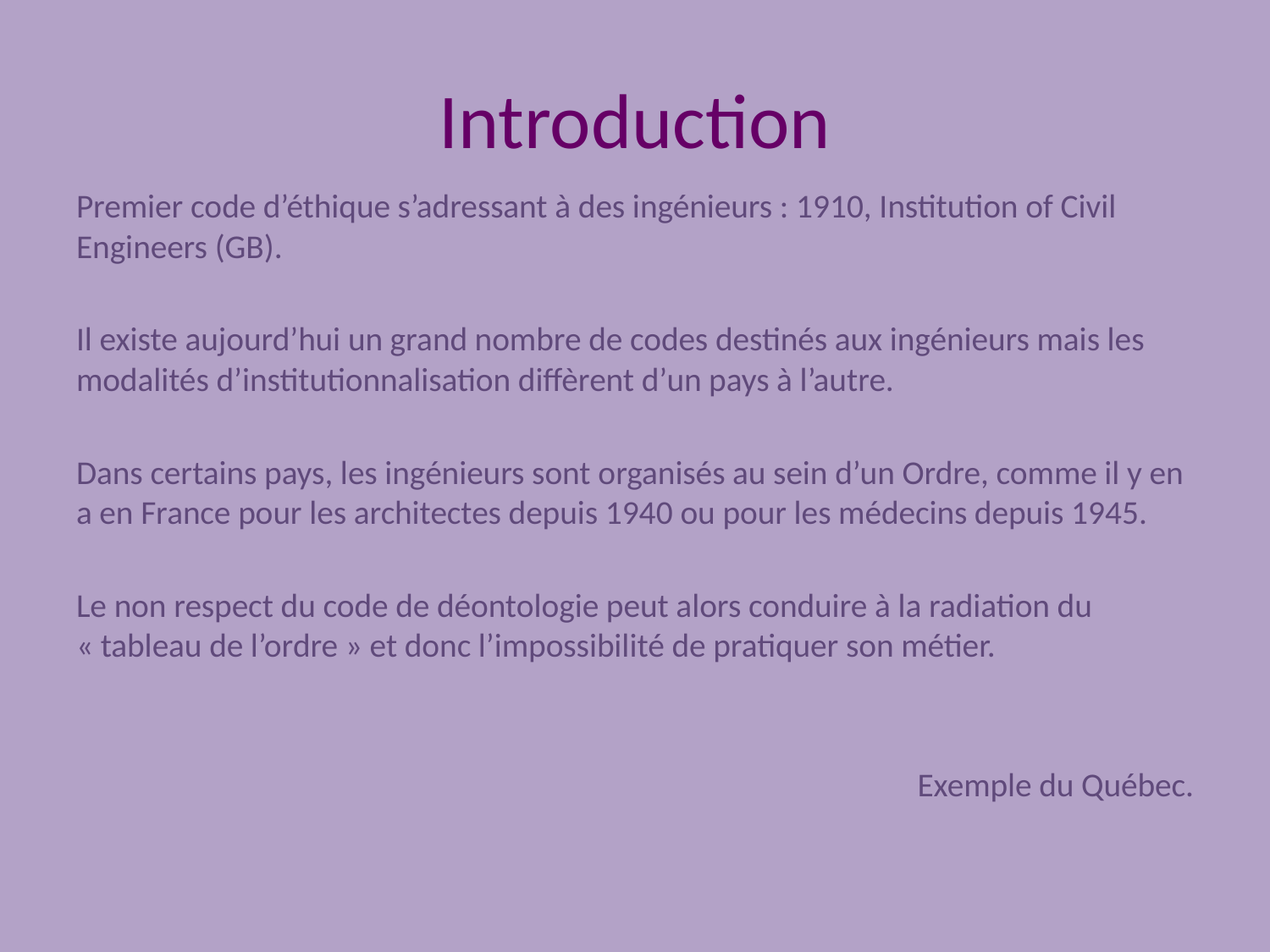

# Introduction
Premier code d’éthique s’adressant à des ingénieurs : 1910, Institution of Civil Engineers (GB).

Il existe aujourd’hui un grand nombre de codes destinés aux ingénieurs mais les modalités d’institutionnalisation diffèrent d’un pays à l’autre.

Dans certains pays, les ingénieurs sont organisés au sein d’un Ordre, comme il y en a en France pour les architectes depuis 1940 ou pour les médecins depuis 1945.

Le non respect du code de déontologie peut alors conduire à la radiation du « tableau de l’ordre » et donc l’impossibilité de pratiquer son métier.

Exemple du Québec.